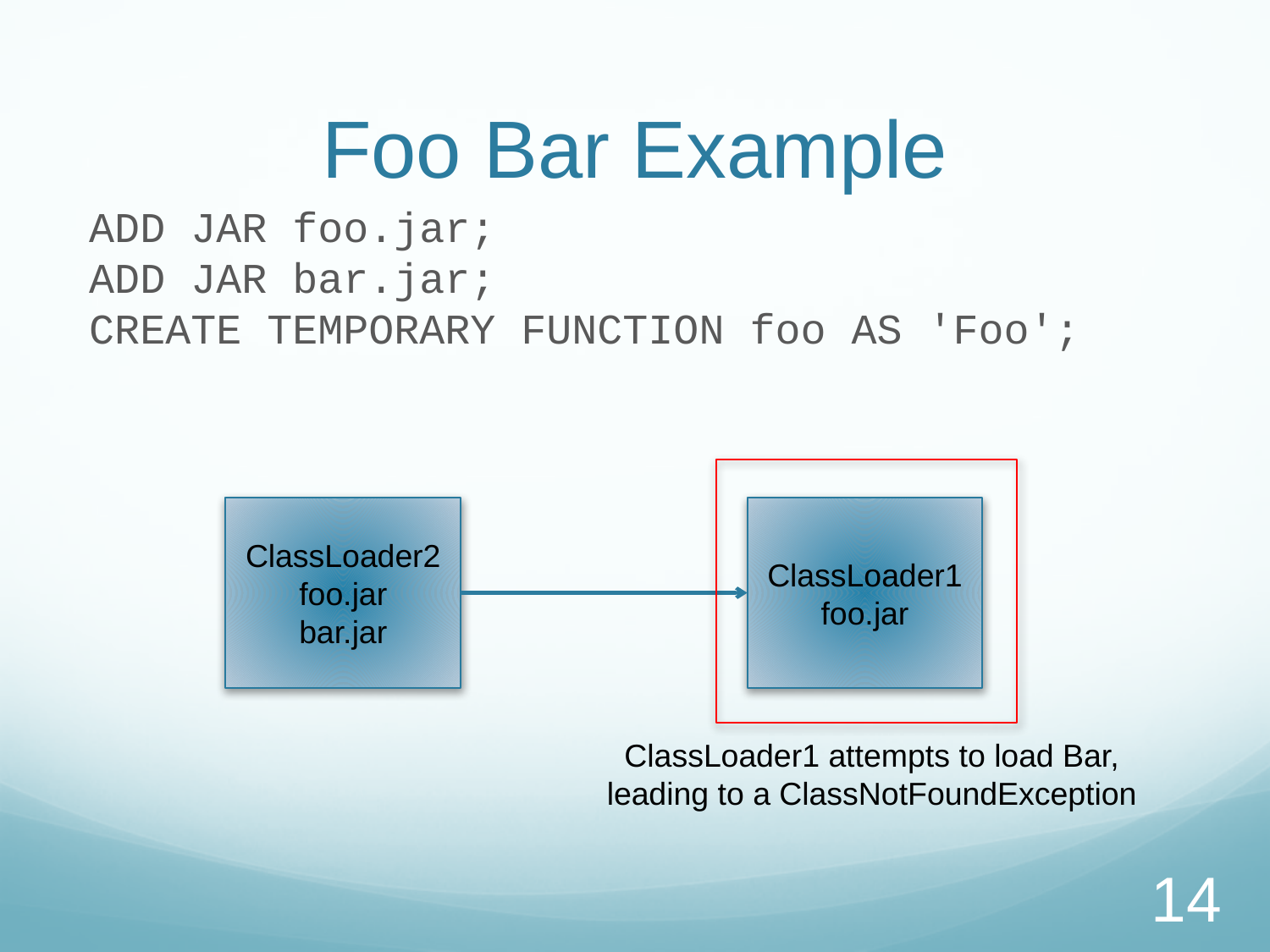

# Foo Bar Example
ADD JAR foo.jar;
ADD JAR bar.jar;
CREATE TEMPORARY FUNCTION foo AS 'Foo';

ClassLoader2
foo.jar
bar.jar
ClassLoader1
foo.jar
ClassLoader1 attempts to load Bar,
leading to a ClassNotFoundException
14